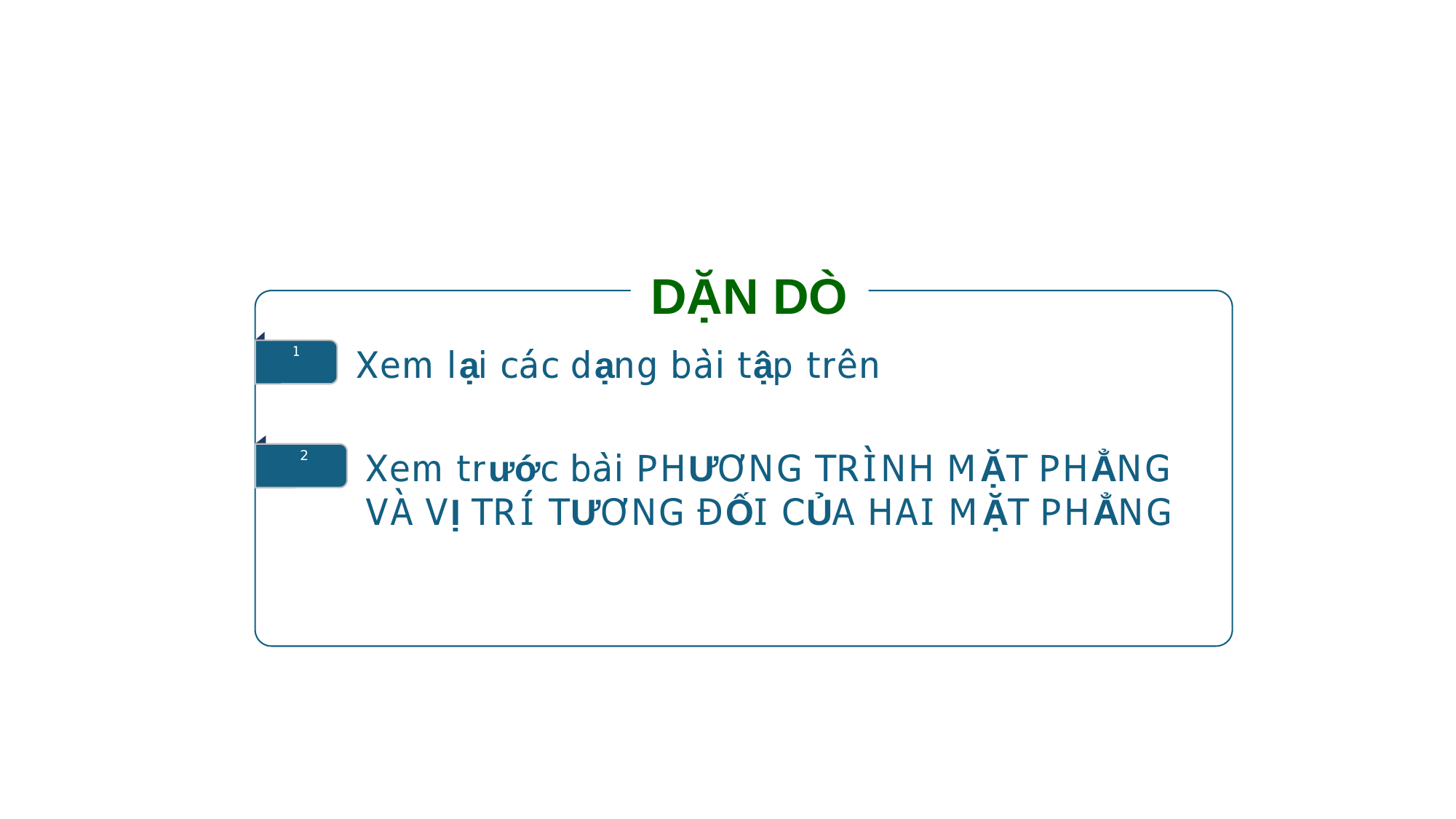

DẶN DÒ

1
Xem lại các dạng bài tập trên

2
Xem trước bài PHƯƠNG TRÌNH MẶT PHẲNG VÀ VỊ TRÍ TƯƠNG ĐỐI CỦA HAI MẶT PHẲNG